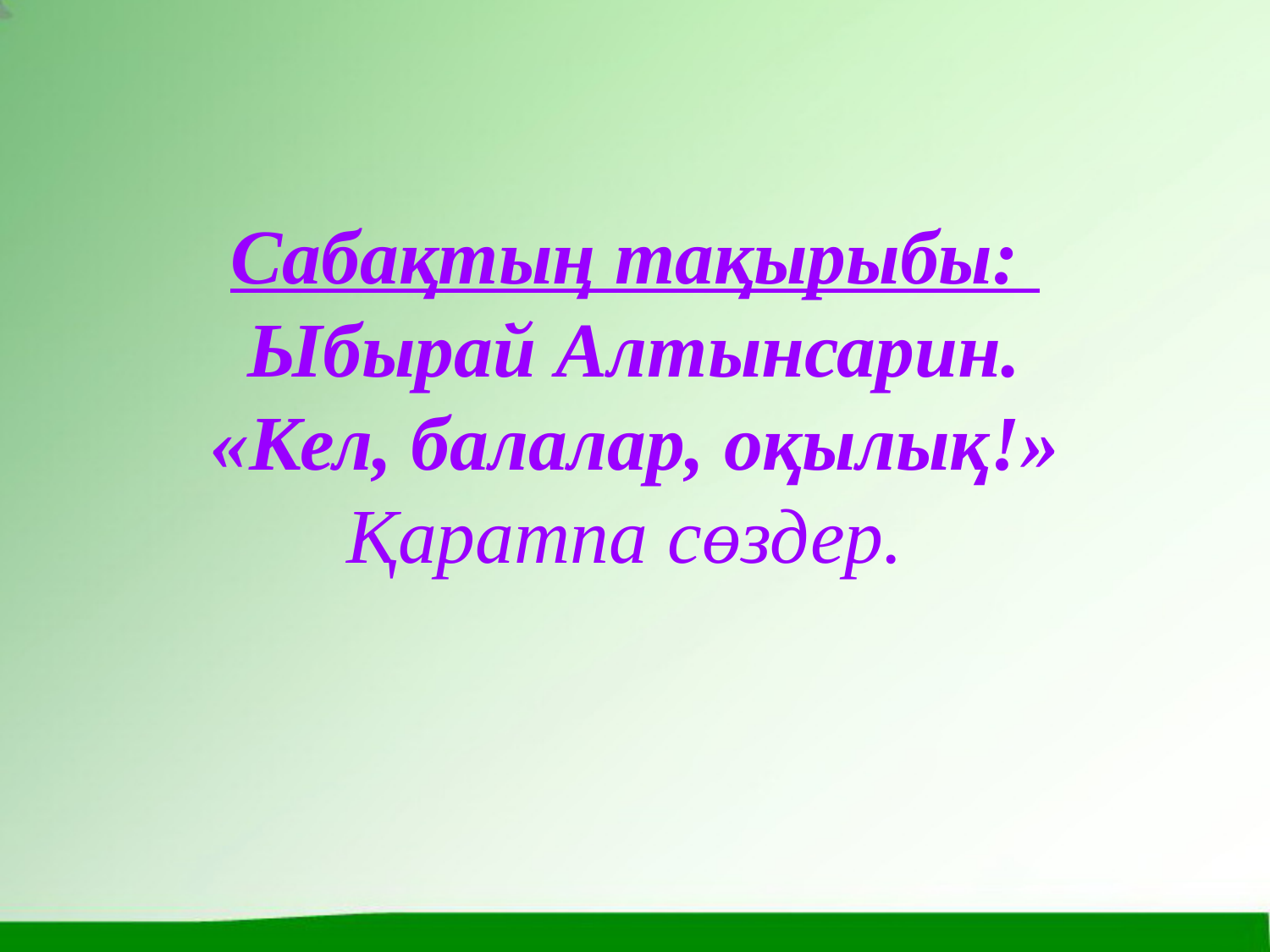

Сабақтың тақырыбы:
Ыбырай Алтынсарин. «Кел, балалар, оқылық!»
Қаратпа сөздер.